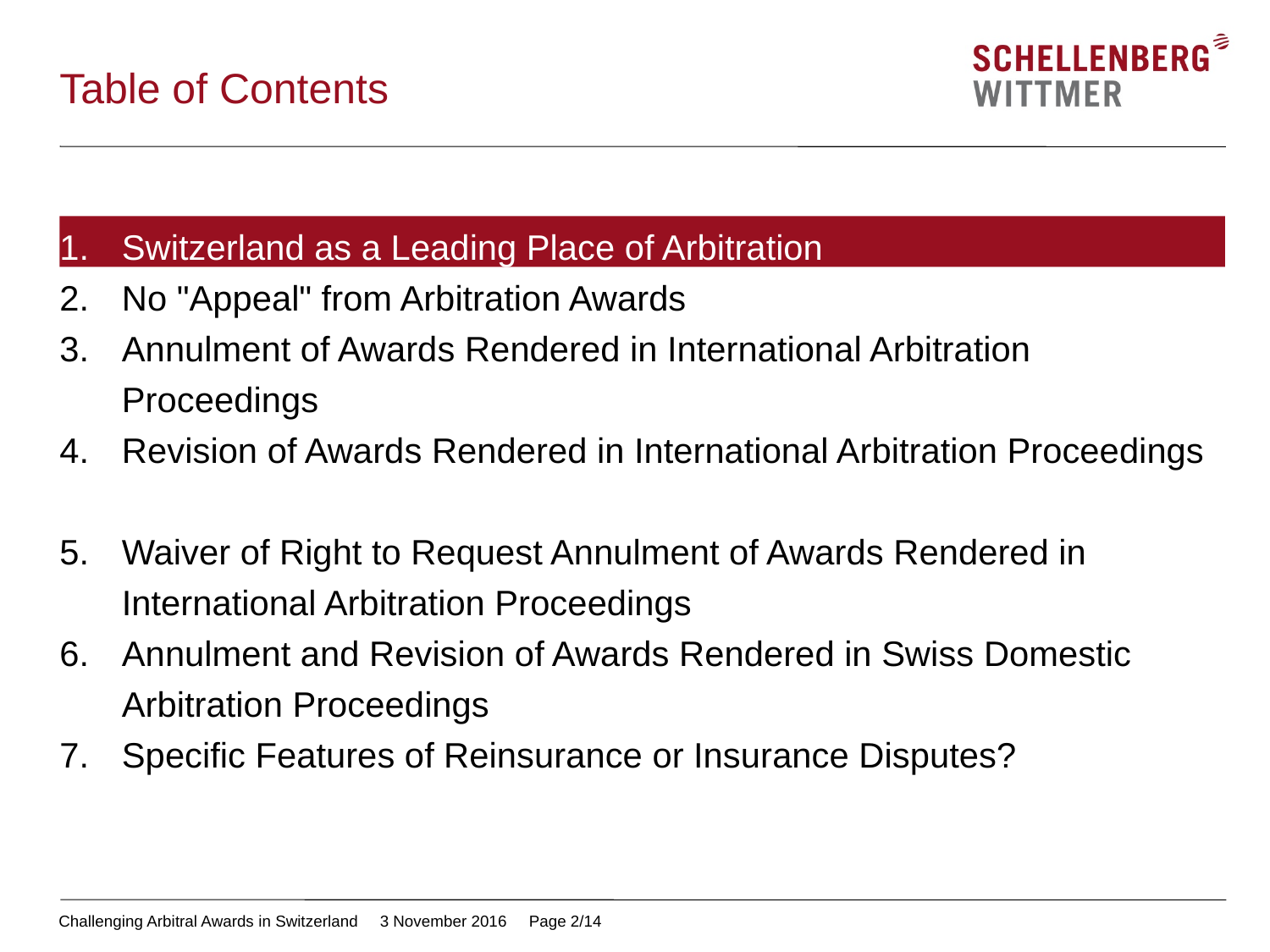

# Table of Contents

Switzerland as a Leading Place of Arbitration
No "Appeal" from Arbitration Awards
Annulment of Awards Rendered in International Arbitration Proceedings
Revision of Awards Rendered in International Arbitration Proceedings
Waiver of Right to Request Annulment of Awards Rendered in International Arbitration Proceedings
Annulment and Revision of Awards Rendered in Swiss Domestic Arbitration Proceedings
Specific Features of Reinsurance or Insurance Disputes?